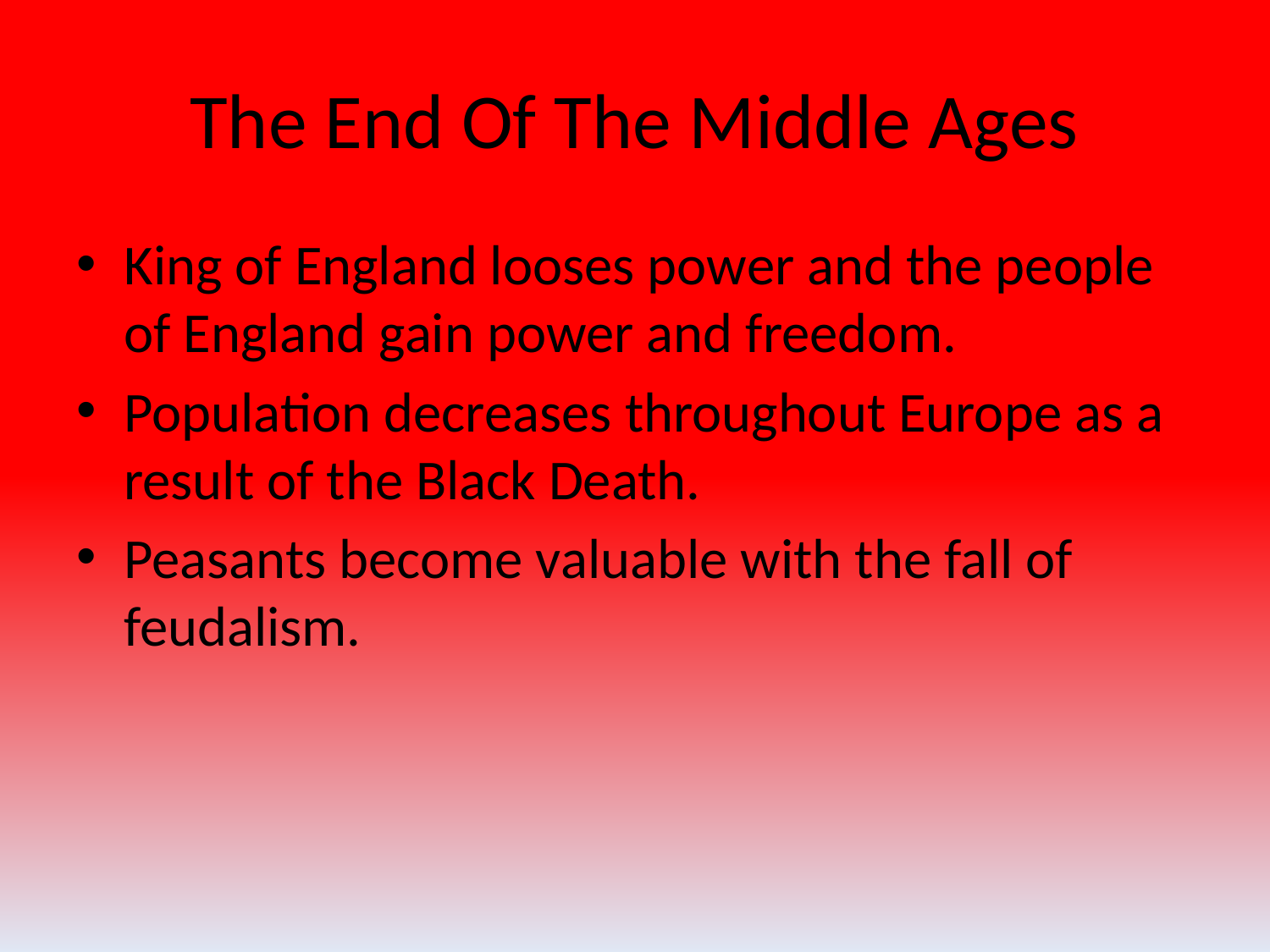

# The End Of The Middle Ages
King of England looses power and the people of England gain power and freedom.
Population decreases throughout Europe as a result of the Black Death.
Peasants become valuable with the fall of feudalism.